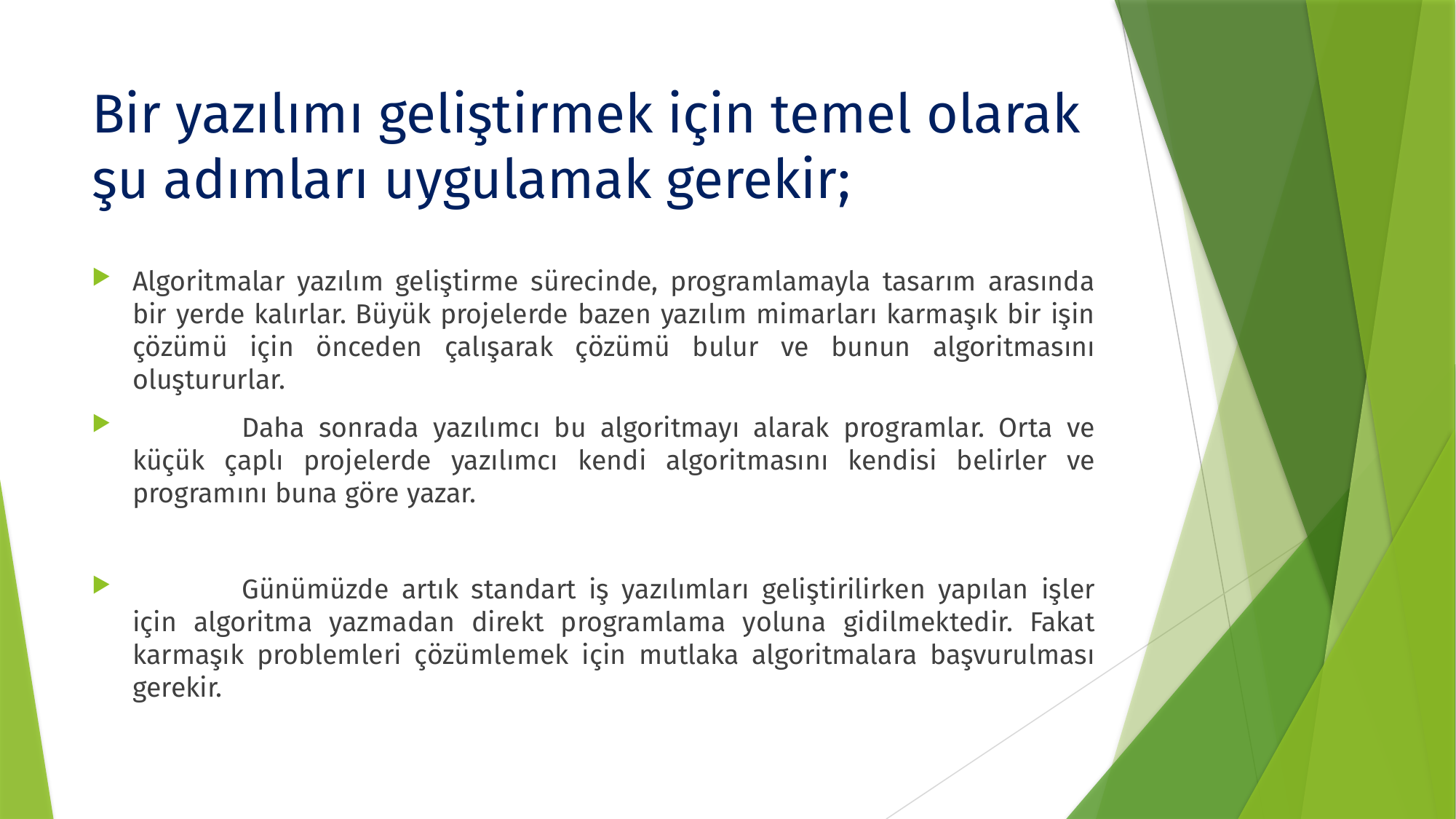

# Bir yazılımı geliştirmek için temel olarak şu adımları uygulamak gerekir;
Algoritmalar yazılım geliştirme sürecinde, programlamayla tasarım arasında bir yerde kalırlar. Büyük projelerde bazen yazılım mimarları karmaşık bir işin çözümü için önceden çalışarak çözümü bulur ve bunun algoritmasını oluştururlar.
	Daha sonrada yazılımcı bu algoritmayı alarak programlar. Orta ve küçük çaplı projelerde yazılımcı kendi algoritmasını kendisi belirler ve programını buna göre yazar.

	Günümüzde artık standart iş yazılımları geliştirilirken yapılan işler için algoritma yazmadan direkt programlama yoluna gidilmektedir. Fakat karmaşık problemleri çözümlemek için mutlaka algoritmalara başvurulması gerekir.